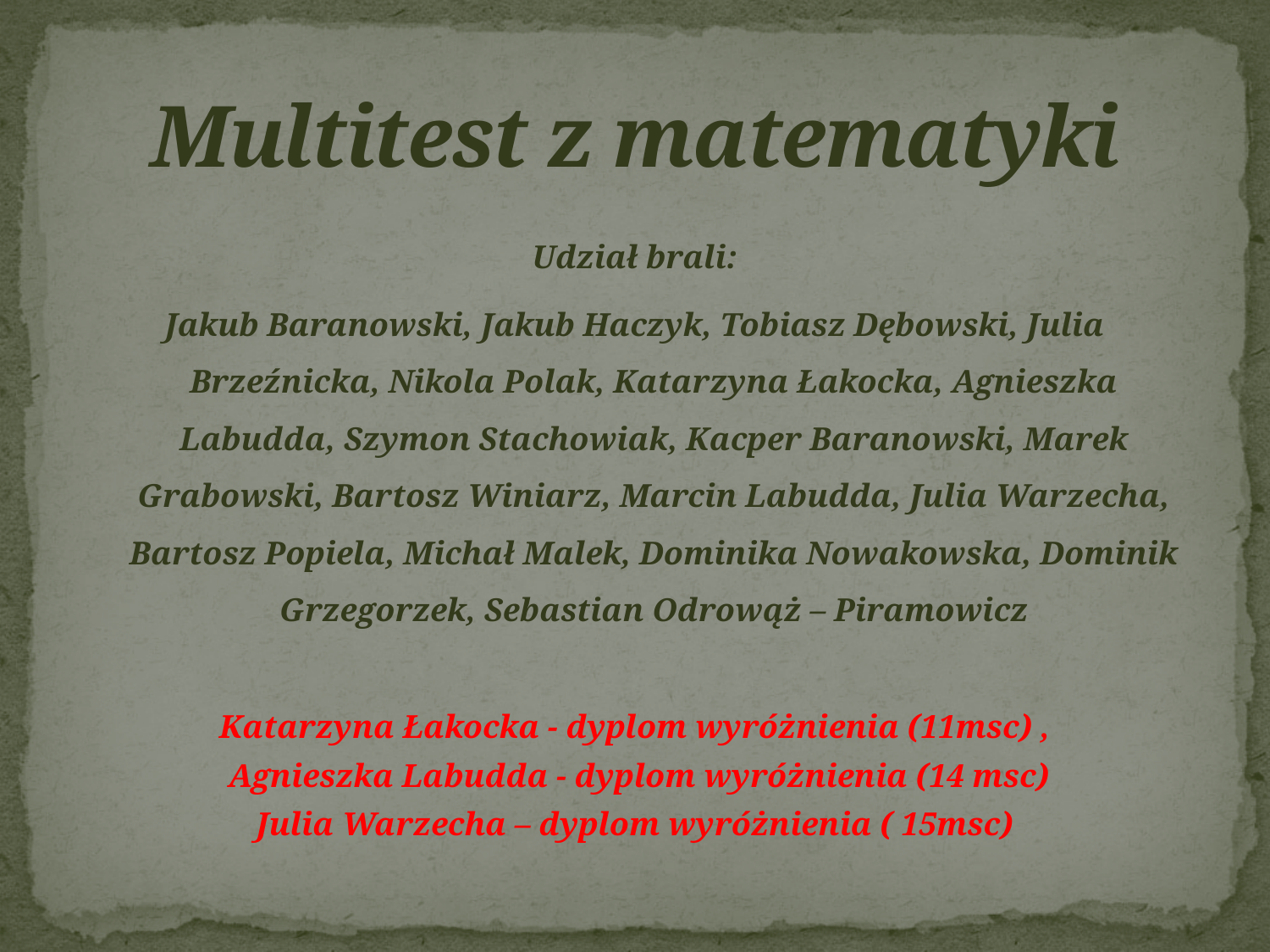

# Multitest z matematyki
Udział brali:
Jakub Baranowski, Jakub Haczyk, Tobiasz Dębowski, Julia Brzeźnicka, Nikola Polak, Katarzyna Łakocka, Agnieszka Labudda, Szymon Stachowiak, Kacper Baranowski, Marek Grabowski, Bartosz Winiarz, Marcin Labudda, Julia Warzecha, Bartosz Popiela, Michał Malek, Dominika Nowakowska, Dominik Grzegorzek, Sebastian Odrowąż – Piramowicz

Katarzyna Łakocka - dyplom wyróżnienia (11msc) ,
 Agnieszka Labudda - dyplom wyróżnienia (14 msc)
Julia Warzecha – dyplom wyróżnienia ( 15msc)